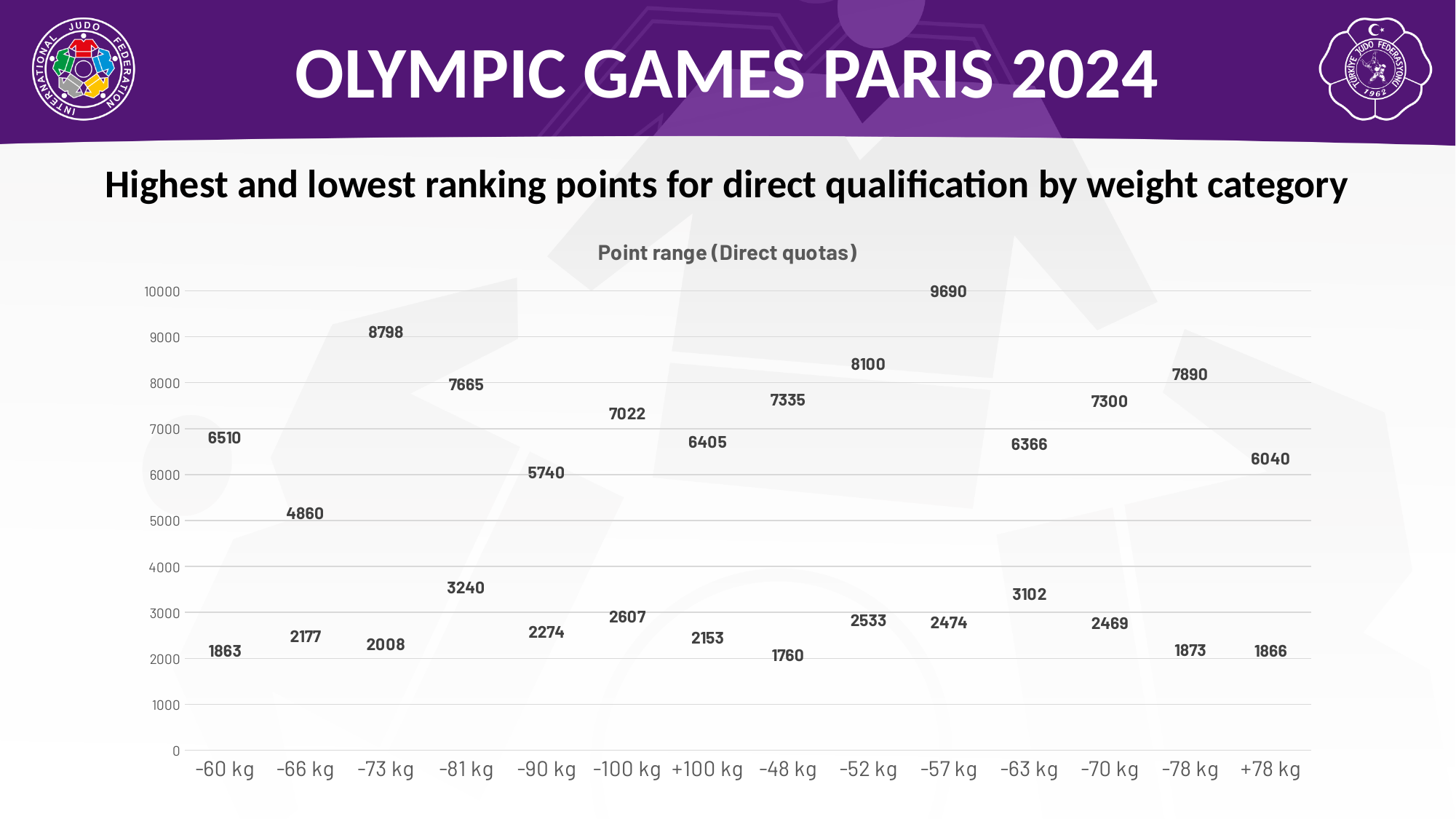

OLYMPIC GAMES PARIS 2024

Highest and lowest ranking points for direct qualification by weight category

### Chart: Point range (Direct quotas)

| Category | Direct max | Direct min |
|---|---|---|
| -60 kg | 6510.0 | 1863.0 |
| -66 kg | 4860.0 | 2177.0 |
| -73 kg | 8798.0 | 2008.0 |
| -81 kg | 7665.0 | 3240.0 |
| -90 kg | 5740.0 | 2274.0 |
| -100 kg | 7022.0 | 2607.0 |
| +100 kg | 6405.0 | 2153.0 |
| -48 kg | 7335.0 | 1760.0 |
| -52 kg | 8100.0 | 2533.0 |
| -57 kg | 9690.0 | 2474.0 |
| -63 kg | 6366.0 | 3102.0 |
| -70 kg | 7300.0 | 2469.0 |
| -78 kg | 7890.0 | 1873.0 |
| +78 kg | 6040.0 | 1866.0 |